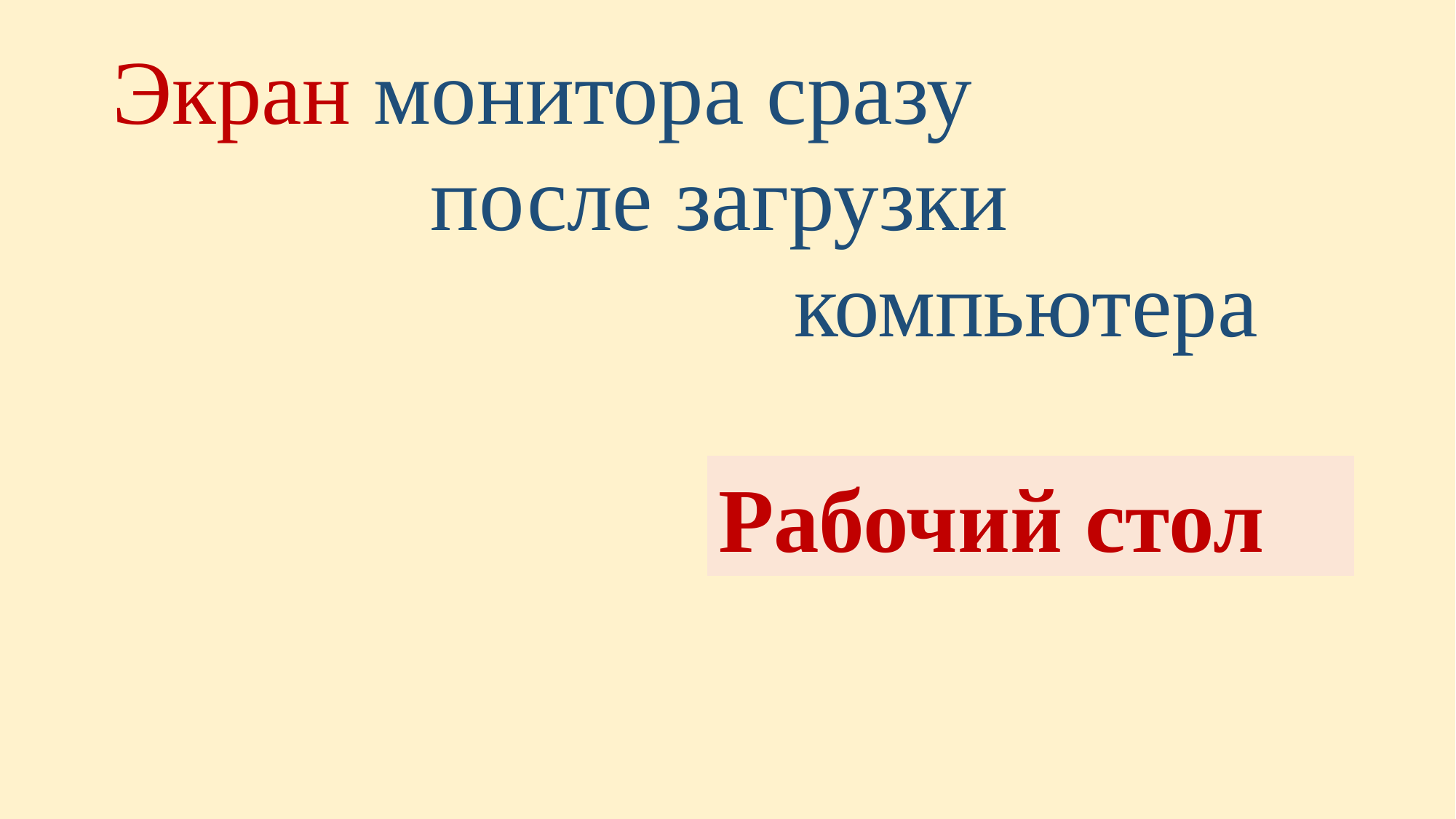

Экран монитора сразу
              после загрузки
                              компьютера
Рабочий стол